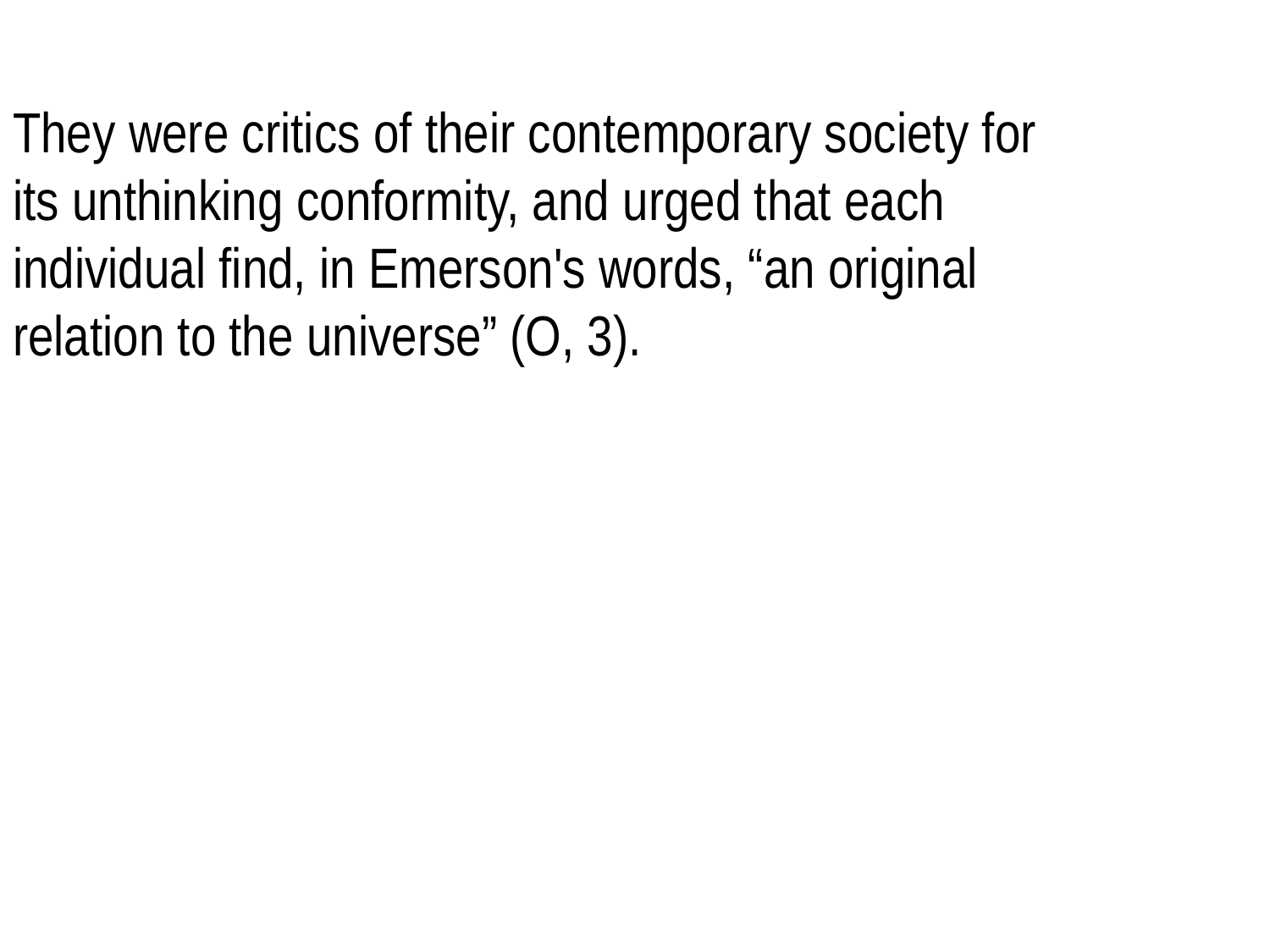

# They were critics of their contemporary society for its unthinking conformity, and urged that each individual find, in Emerson's words, “an original relation to the universe” (O, 3).